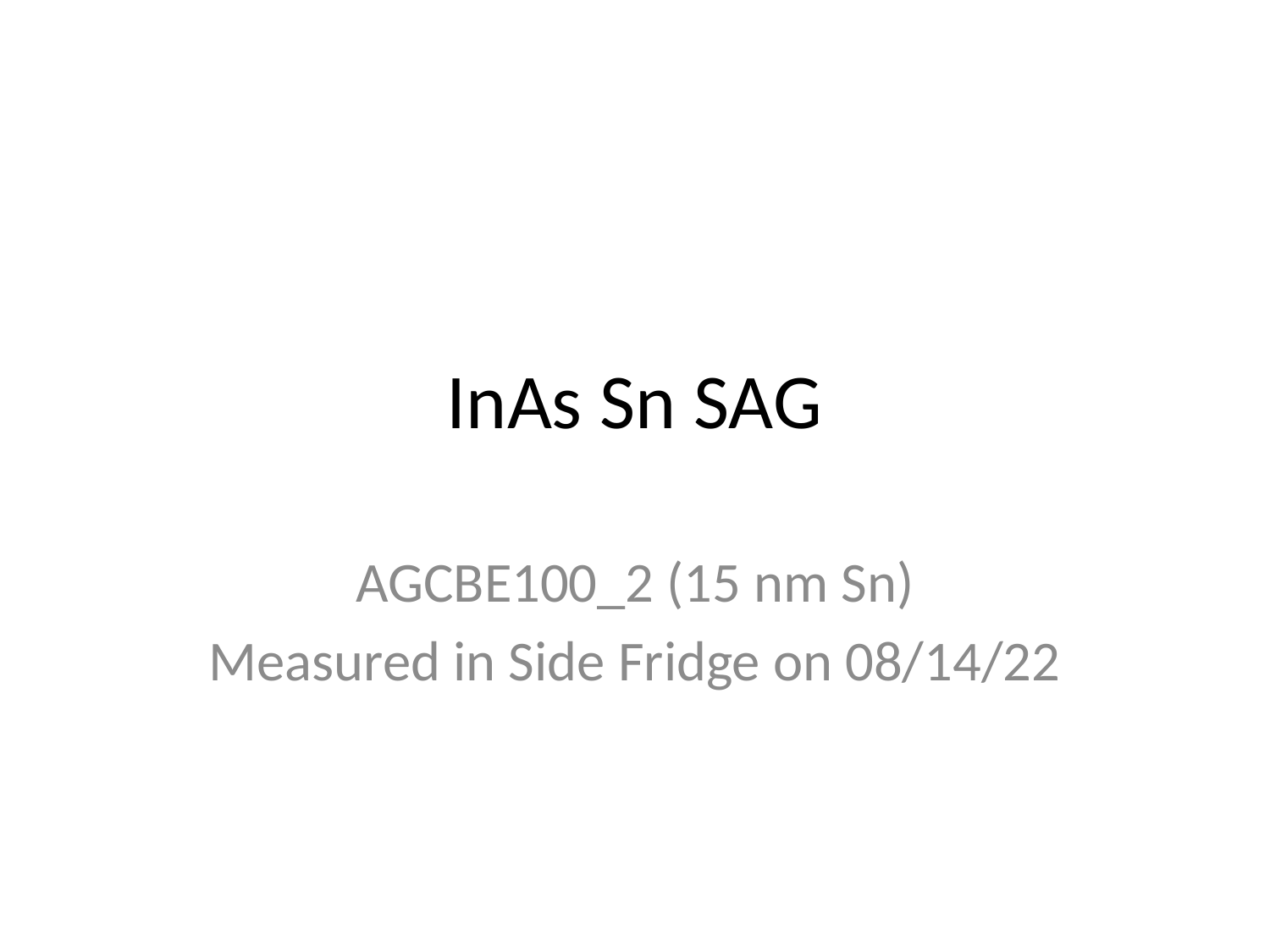

# InAs Sn SAG
AGCBE100_2 (15 nm Sn)
Measured in Side Fridge on 08/14/22